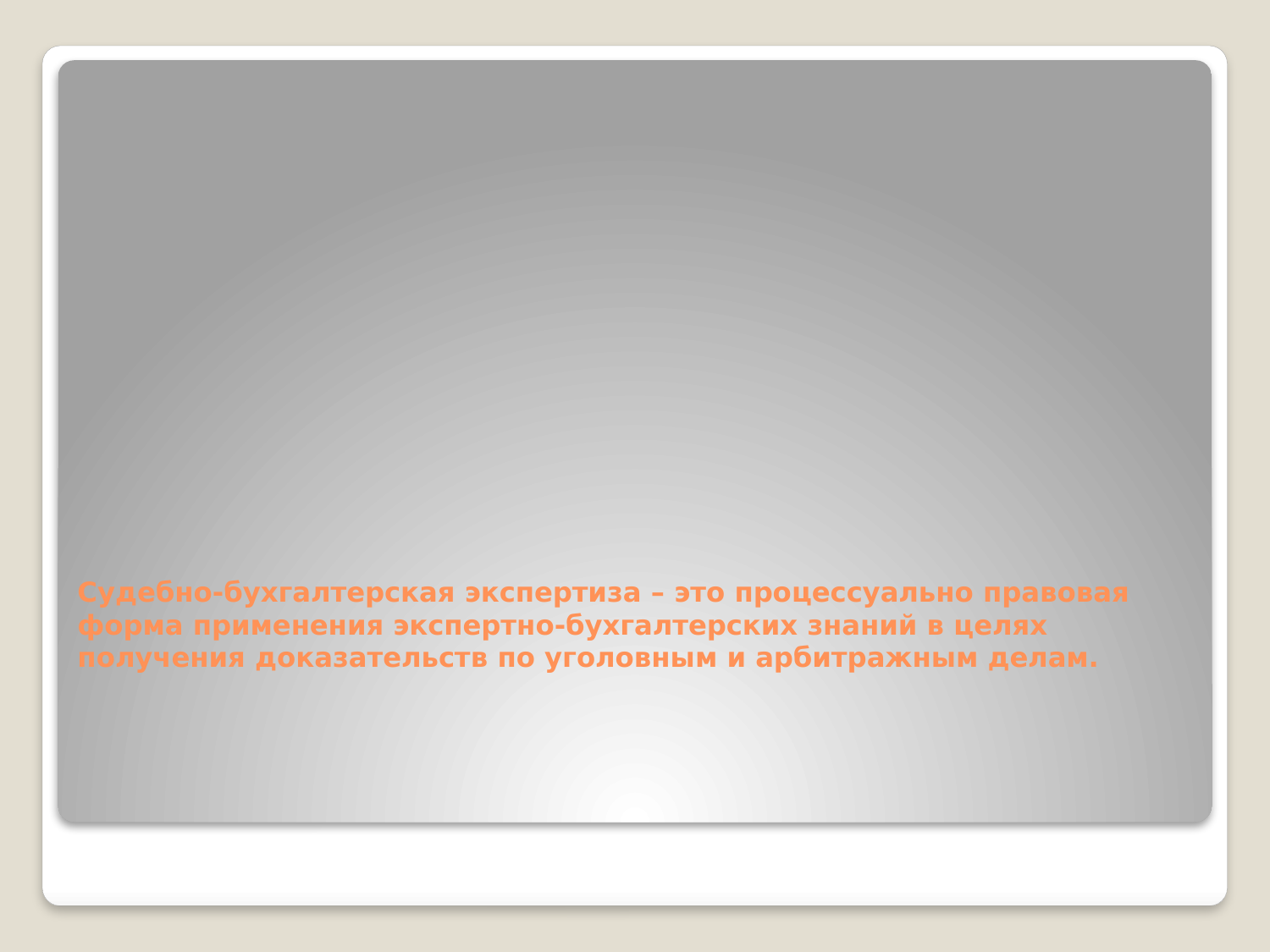

# Судебно-бухгалтерская экспертиза – это процессуально правовая форма применения экспертно-бухгалтерских знаний в целях получения доказательств по уголовным и арбитражным делам.